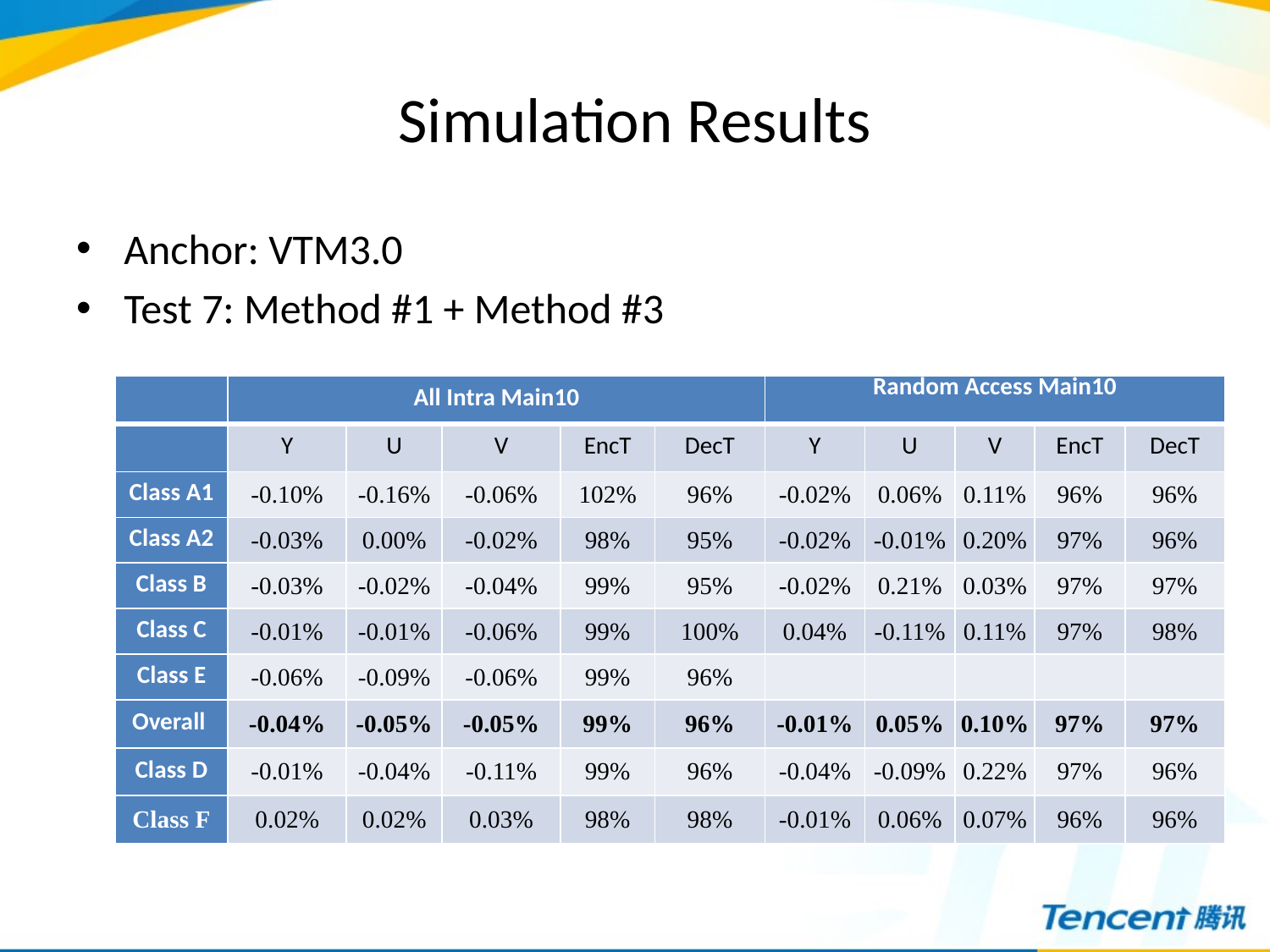

# Simulation Results
Anchor: VTM3.0
Test 7: Method #1 + Method #3

|  | All Intra Main10 |  |  |  |  | Random Access Main10 |  |  |  |  |
| --- | --- | --- | --- | --- | --- | --- | --- | --- | --- | --- |
|  | Y | U | V | EncT | DecT | Y | U | V | EncT | DecT |
| Class A1 | -0.10% | -0.16% | -0.06% | 102% | 96% | -0.02% | 0.06% | 0.11% | 96% | 96% |
| Class A2 | -0.03% | 0.00% | -0.02% | 98% | 95% | -0.02% | -0.01% | 0.20% | 97% | 96% |
| Class B | -0.03% | -0.02% | -0.04% | 99% | 95% | -0.02% | 0.21% | 0.03% | 97% | 97% |
| Class C | -0.01% | -0.01% | -0.06% | 99% | 100% | 0.04% | -0.11% | 0.11% | 97% | 98% |
| Class E | -0.06% | -0.09% | -0.06% | 99% | 96% |  |  |  |  |  |
| Overall | -0.04% | -0.05% | -0.05% | 99% | 96% | -0.01% | 0.05% | 0.10% | 97% | 97% |
| Class D | -0.01% | -0.04% | -0.11% | 99% | 96% | -0.04% | -0.09% | 0.22% | 97% | 96% |
| Class F | 0.02% | 0.02% | 0.03% | 98% | 98% | -0.01% | 0.06% | 0.07% | 96% | 96% |